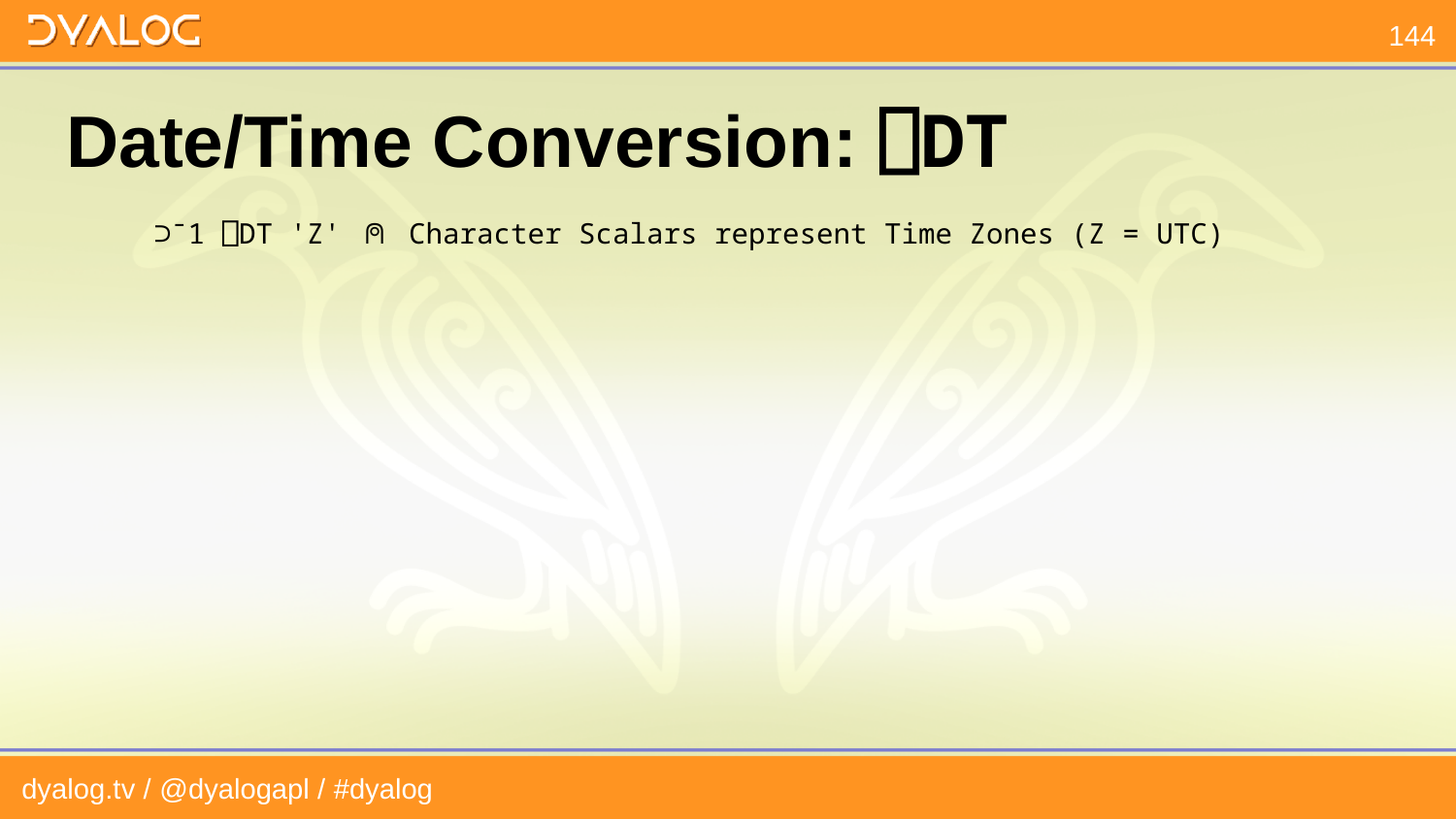

# Date/Time Conversion: ⎕DT
     ⊃¯1 ⎕DT 'Z' ⍝ Character Scalars represent Time Zones (Z = UTC)